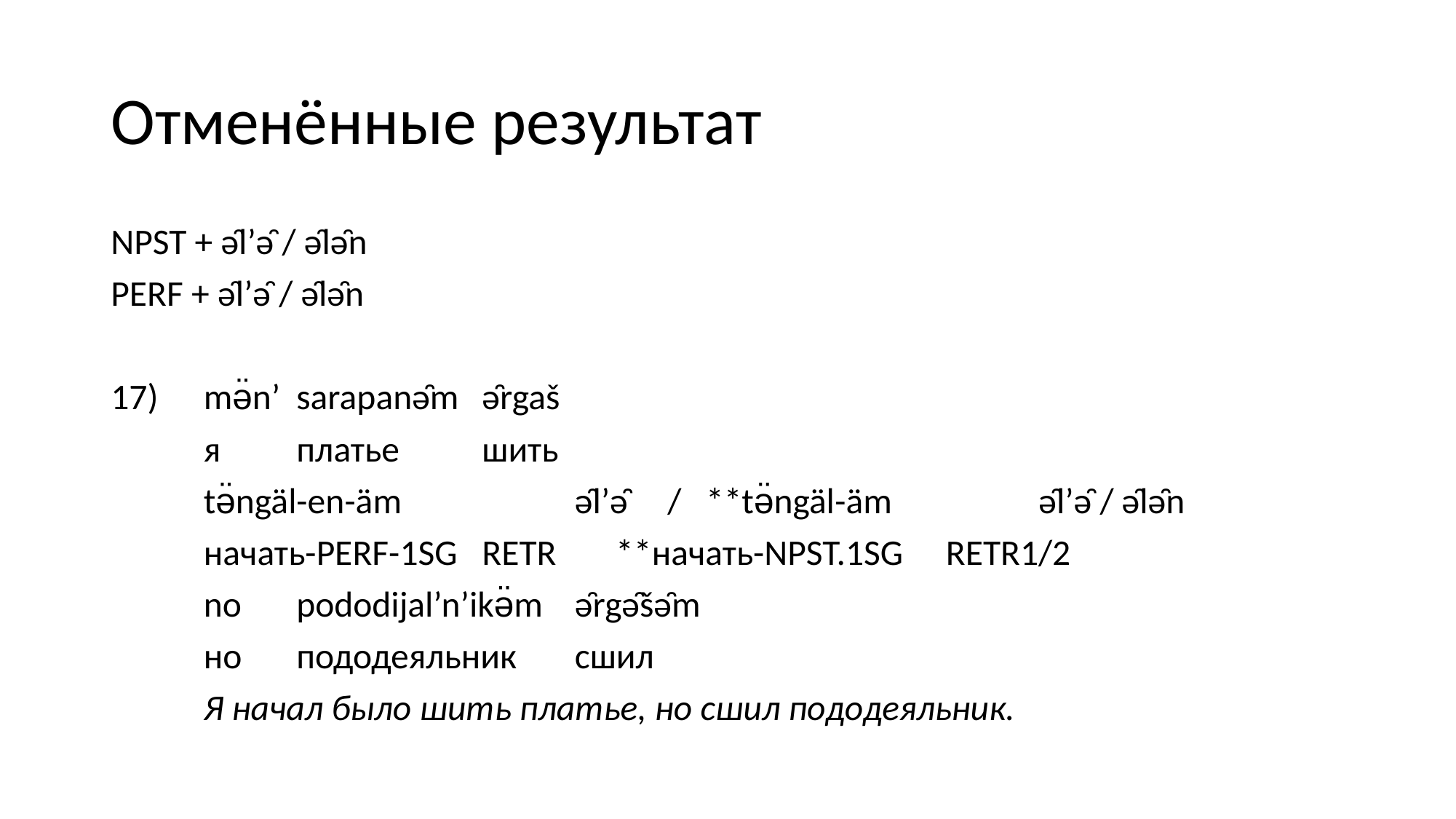

# Отменённые результат
NPST + ə̑l’ə̑ / ə̑lə̑n
PERF + ə̑l’ə̑ / ə̑lə̑n

17)	mə̈n’	sarapanə̑m	ə̑rgaš
	я	платье	шить
	tə̈ngäl-en-äm		ə̑l’ə̑ 	/   **tə̈ngäl-äm		ə̑l’ə̑ / ə̑lə̑n
	начать-PERF-1SG	RETR	     **начать-NPST.1SG	RETR1/2
	no	pododijal’n’ikə̈m	ə̑rgə̑šə̑m
	но	пододеяльник	сшил
	Я начал было шить платье, но сшил пододеяльник.